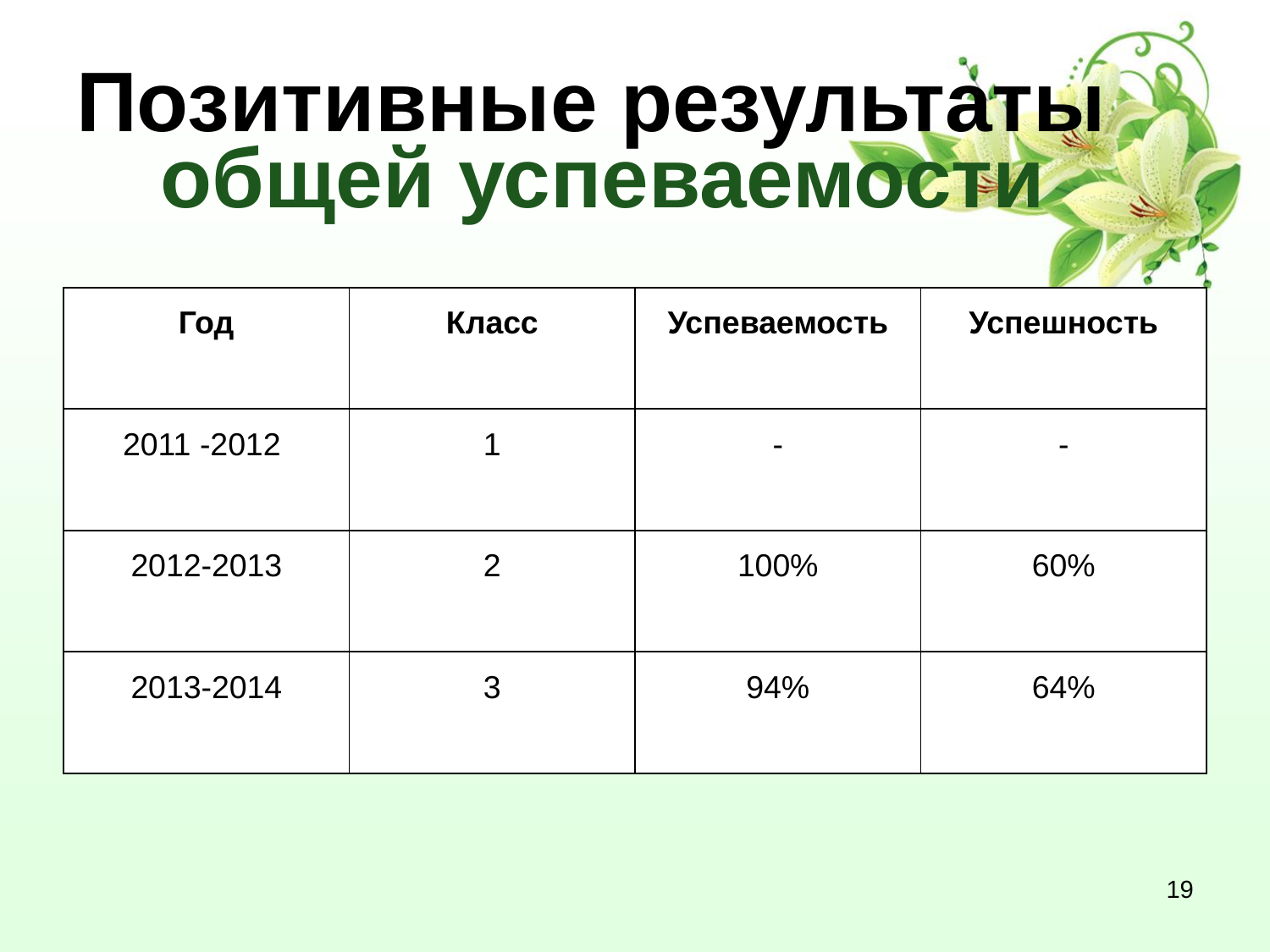

# Позитивные результаты общей успеваемости
| Год | Класс | Успеваемость | Успешность |
| --- | --- | --- | --- |
| 2011 -2012 | 1 | - | - |
| 2012-2013 | 2 | 100% | 60% |
| 2013-2014 | 3 | 94% | 64% |
19